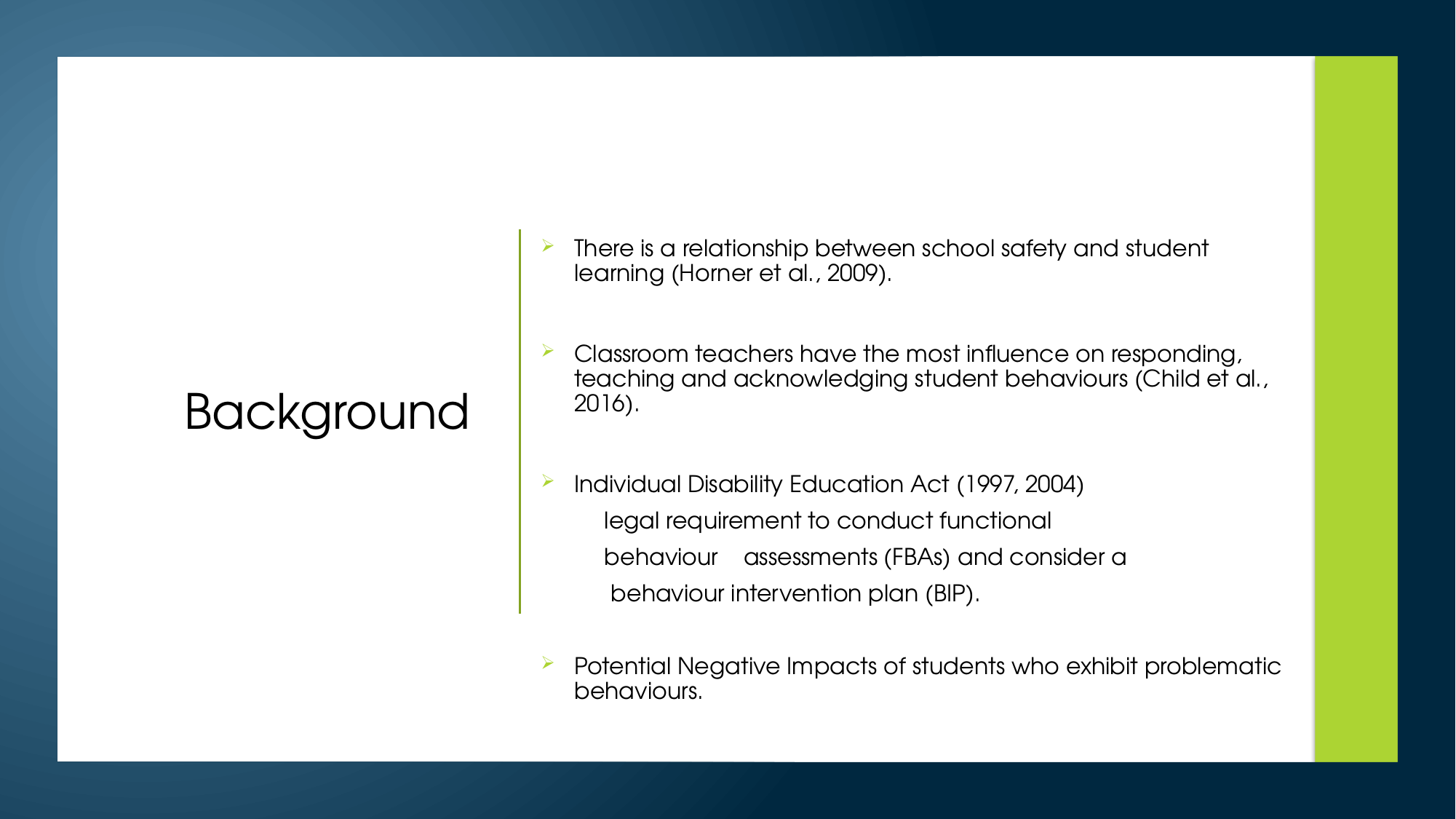

There is a relationship between school safety and student learning (Horner et al., 2009).

Classroom teachers have the most influence on responding, teaching and acknowledging student behaviours (Child et al., 2016).

Individual Disability Education Act (1997, 2004)
          legal requirement to conduct functional
          behaviour    assessments (FBAs) and consider a
           behaviour intervention plan (BIP).

Potential Negative Impacts of students who exhibit problematic behaviours.

# Background